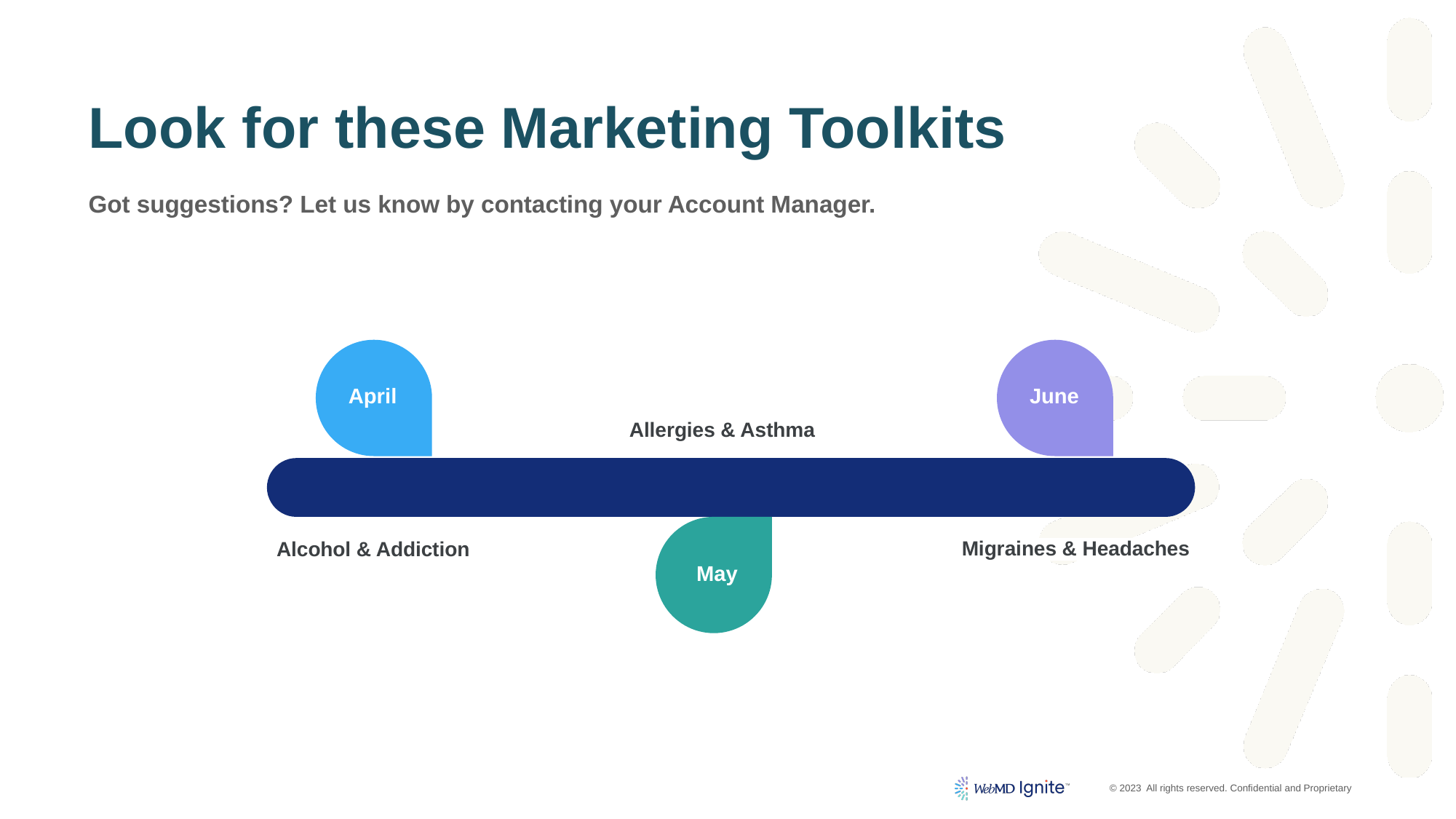

# Look for these Marketing Toolkits
Got suggestions? Let us know by contacting your Account Manager.
Allergies & Asthma
April
June
Alcohol & Addiction

Migraines & Headaches
May